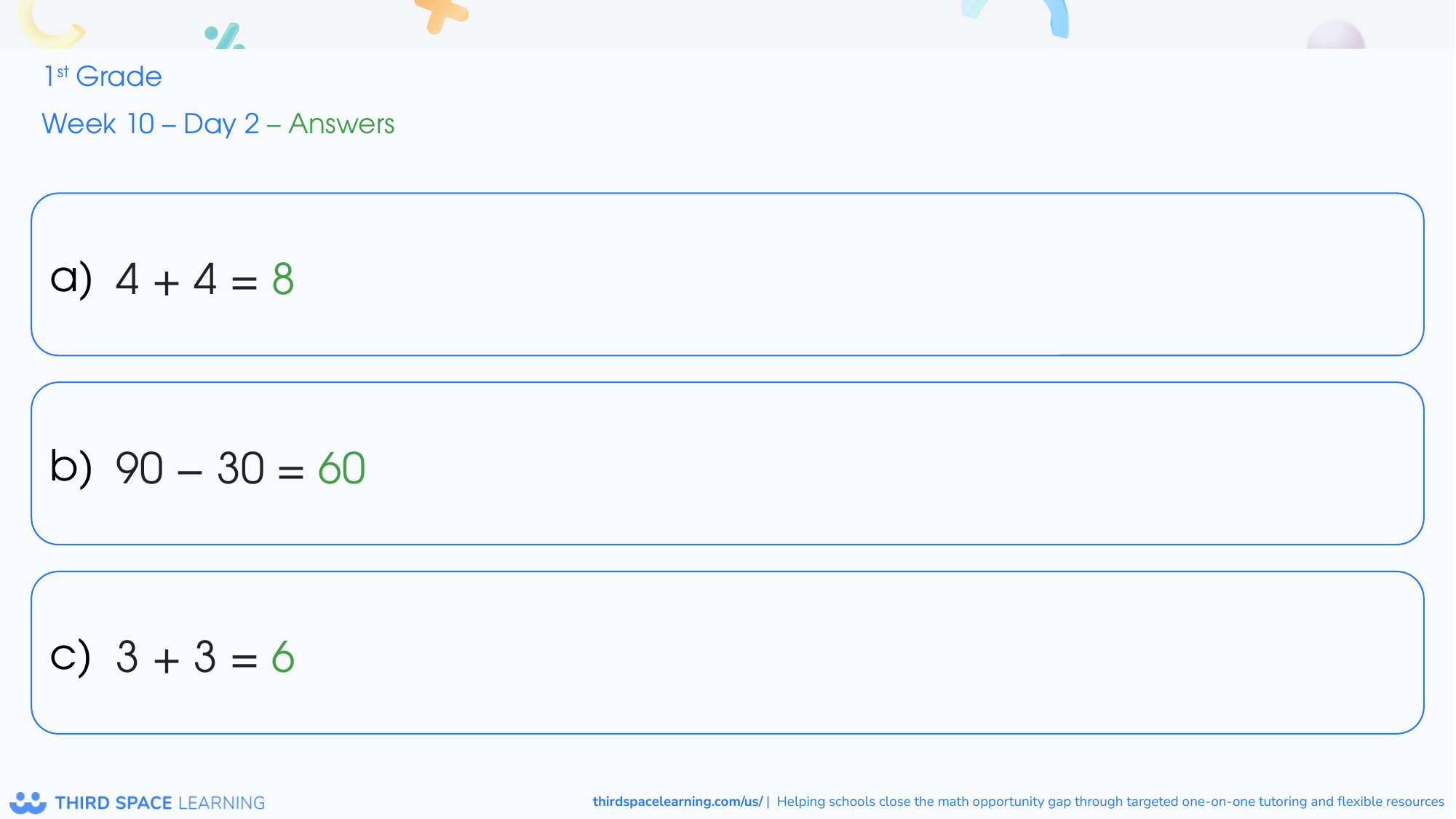

1st Grade
Week 10 – Day 2 – Answers
4 + 4 = 8
90 − 30 = 60
3 + 3 = 6